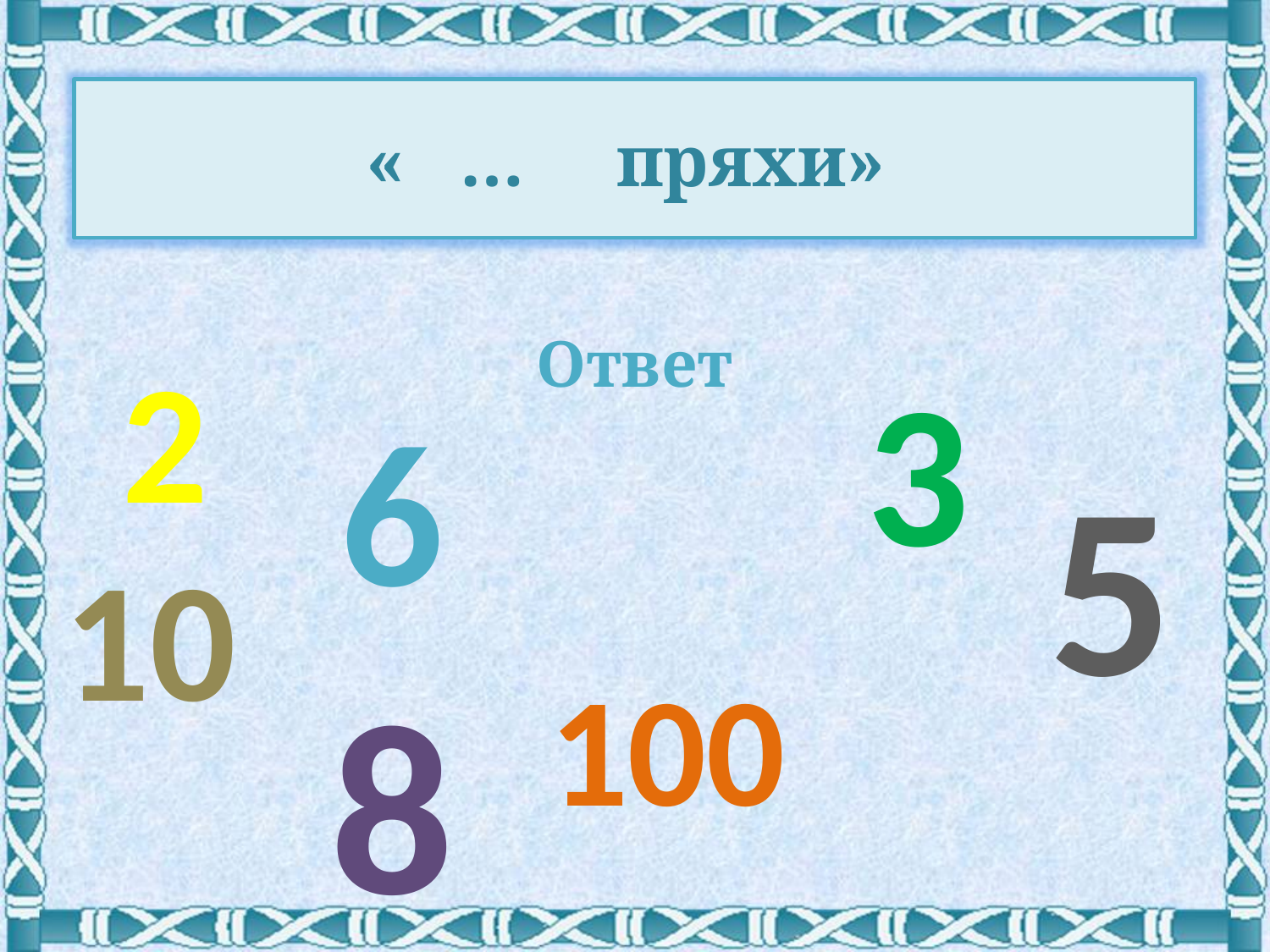

«   …     пряхи»
Ответ
2
3
6
5
10
8
100